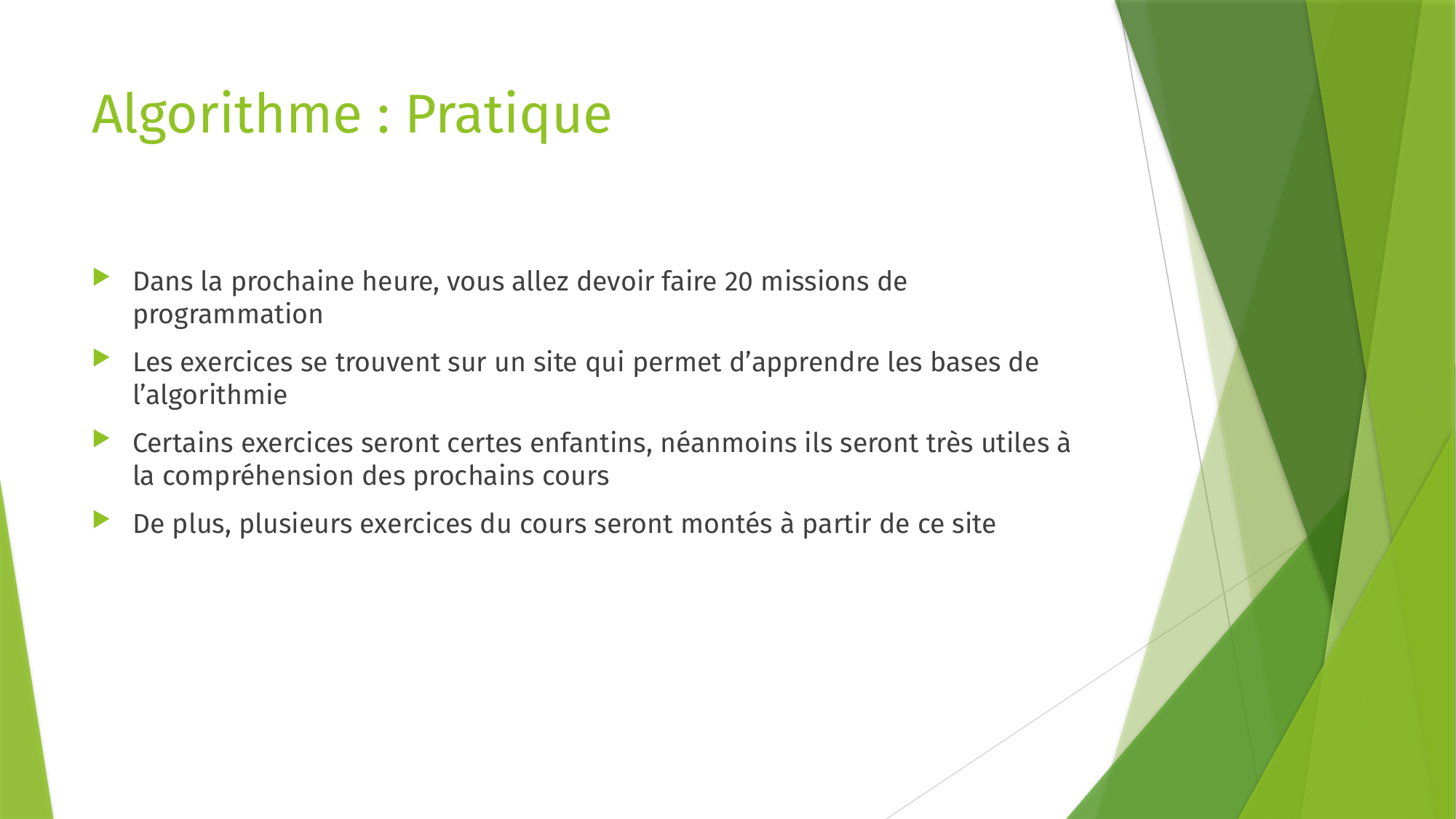

# Algorithme : Pratique
Dans la prochaine heure, vous allez devoir faire 20 missions de programmation
Les exercices se trouvent sur un site qui permet d’apprendre les bases de l’algorithmie
Certains exercices seront certes enfantins, néanmoins ils seront très utiles à la compréhension des prochains cours
De plus, plusieurs exercices du cours seront montés à partir de ce site